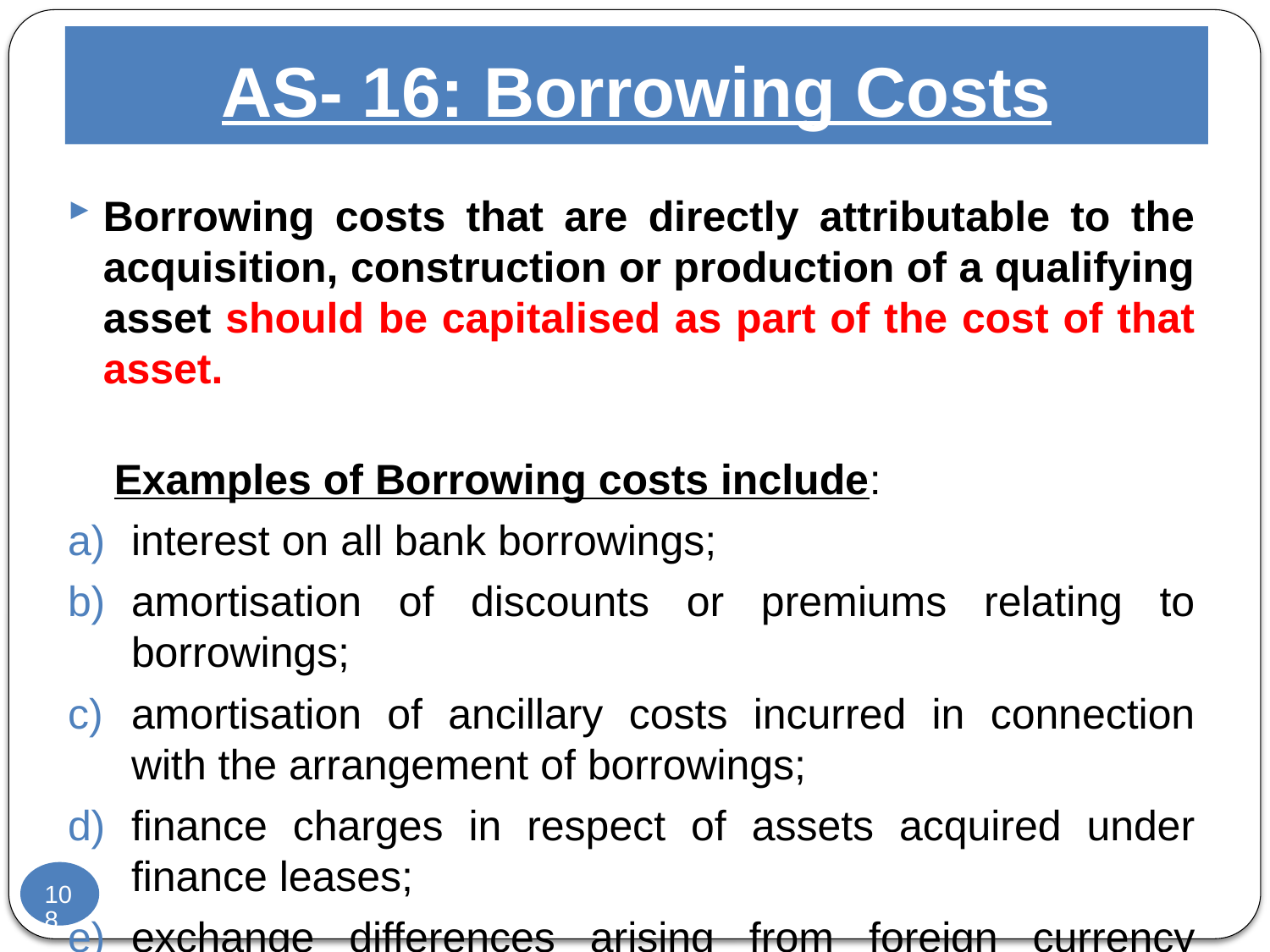

# AS- 16: Borrowing Costs
Borrowing costs that are directly attributable to the acquisition, construction or production of a qualifying asset should be capitalised as part of the cost of that asset.

     Examples of Borrowing costs include:
interest on all bank borrowings;
amortisation of discounts or premiums relating to borrowings;
amortisation of ancillary costs incurred in connection with the arrangement of borrowings;
finance charges in respect of assets acquired under finance leases;
exchange differences arising from foreign currency borrowings to the extent that they are regarded as an adjustment to interest costs, etc.
108